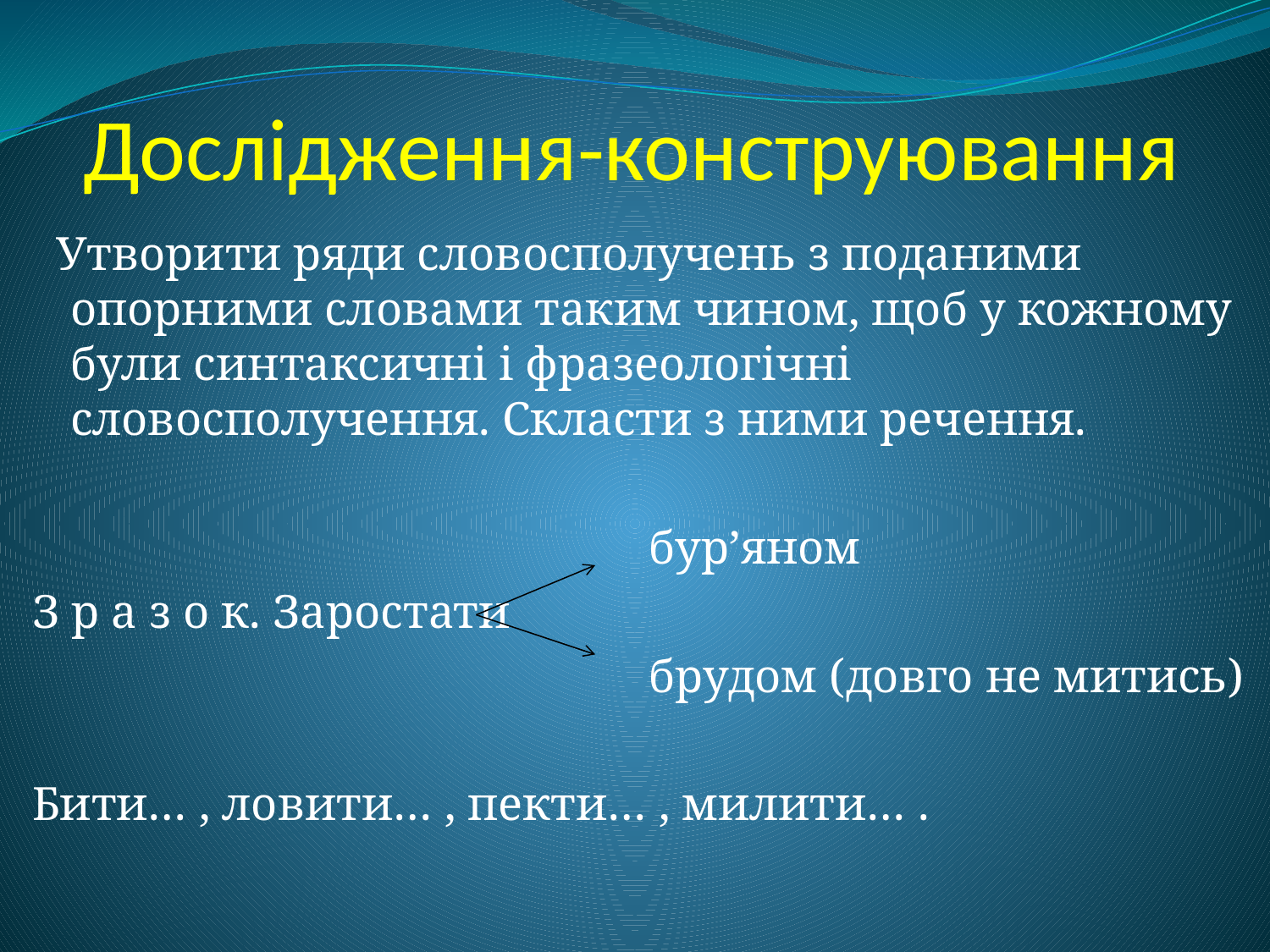

# Дослідження-конструювання
  Утворити ряди словосполучень з поданими опорними словами таким чином, щоб у кожному були синтаксичні і фразеологічні словосполучення. Скласти з ними речення.

                                                    бур’яном
З р а з о к. Заростати
                                                    брудом (довго не митись)

Бити… , ловити… , пекти… , милити… .